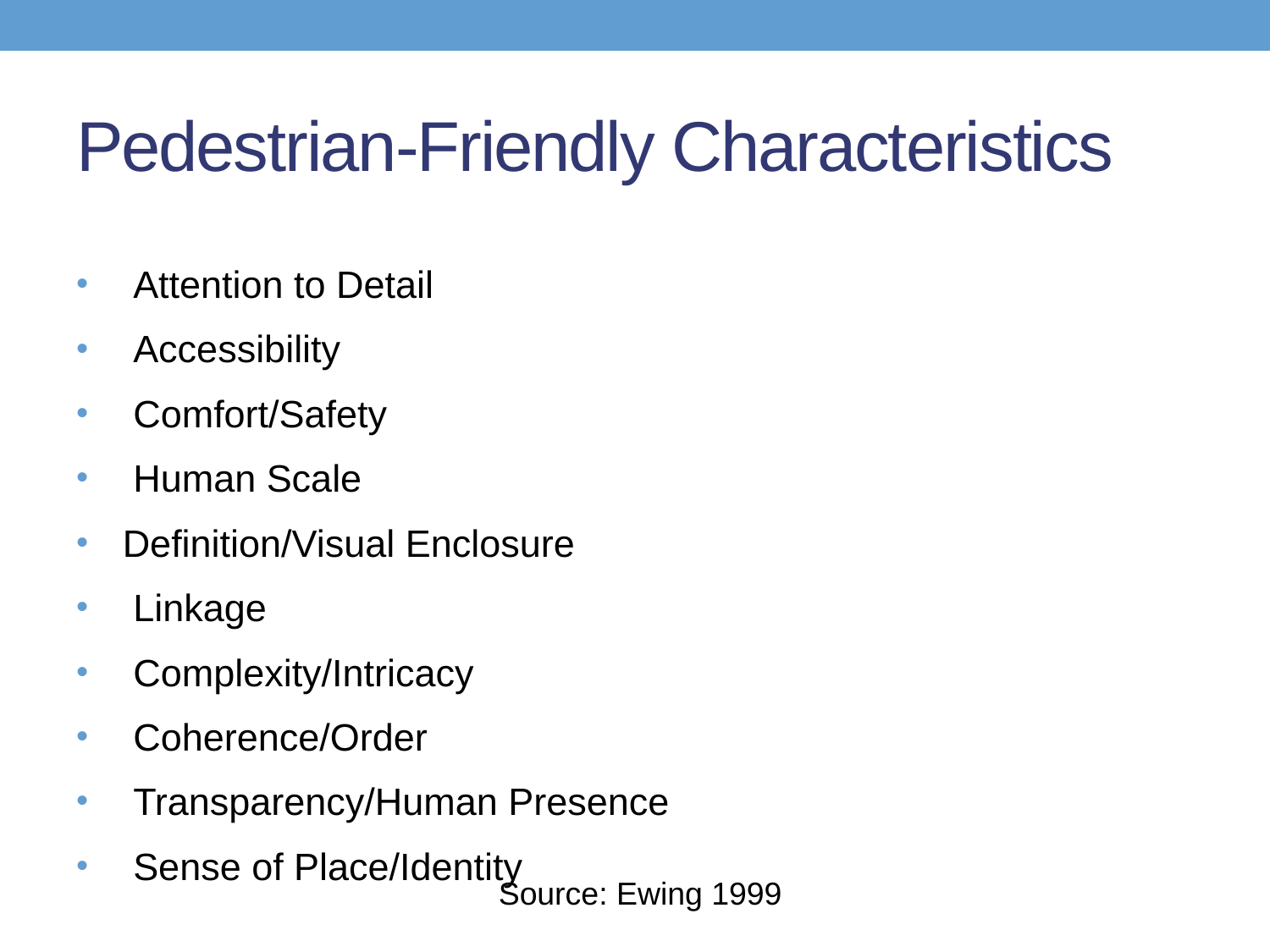

# Pedestrian-Friendly Characteristics
 Attention to Detail
 Accessibility
 Comfort/Safety
 Human Scale
Definition/Visual Enclosure
 Linkage
 Complexity/Intricacy
 Coherence/Order
 Transparency/Human Presence
 Sense of Place/Identity
Source: Ewing 1999